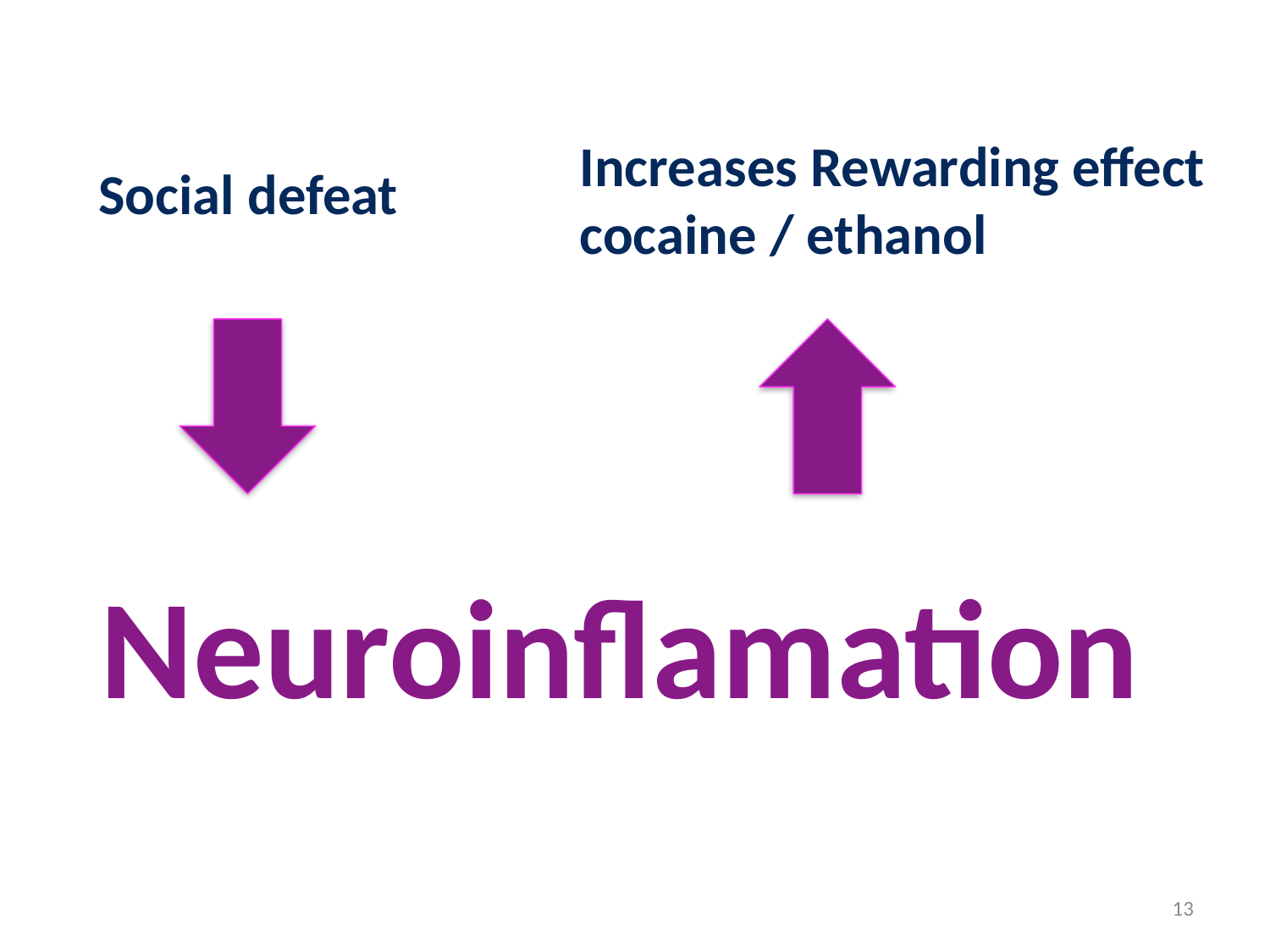

Increases Rewarding effect cocaine / ethanol
Social defeat

Neuroinflamation
13